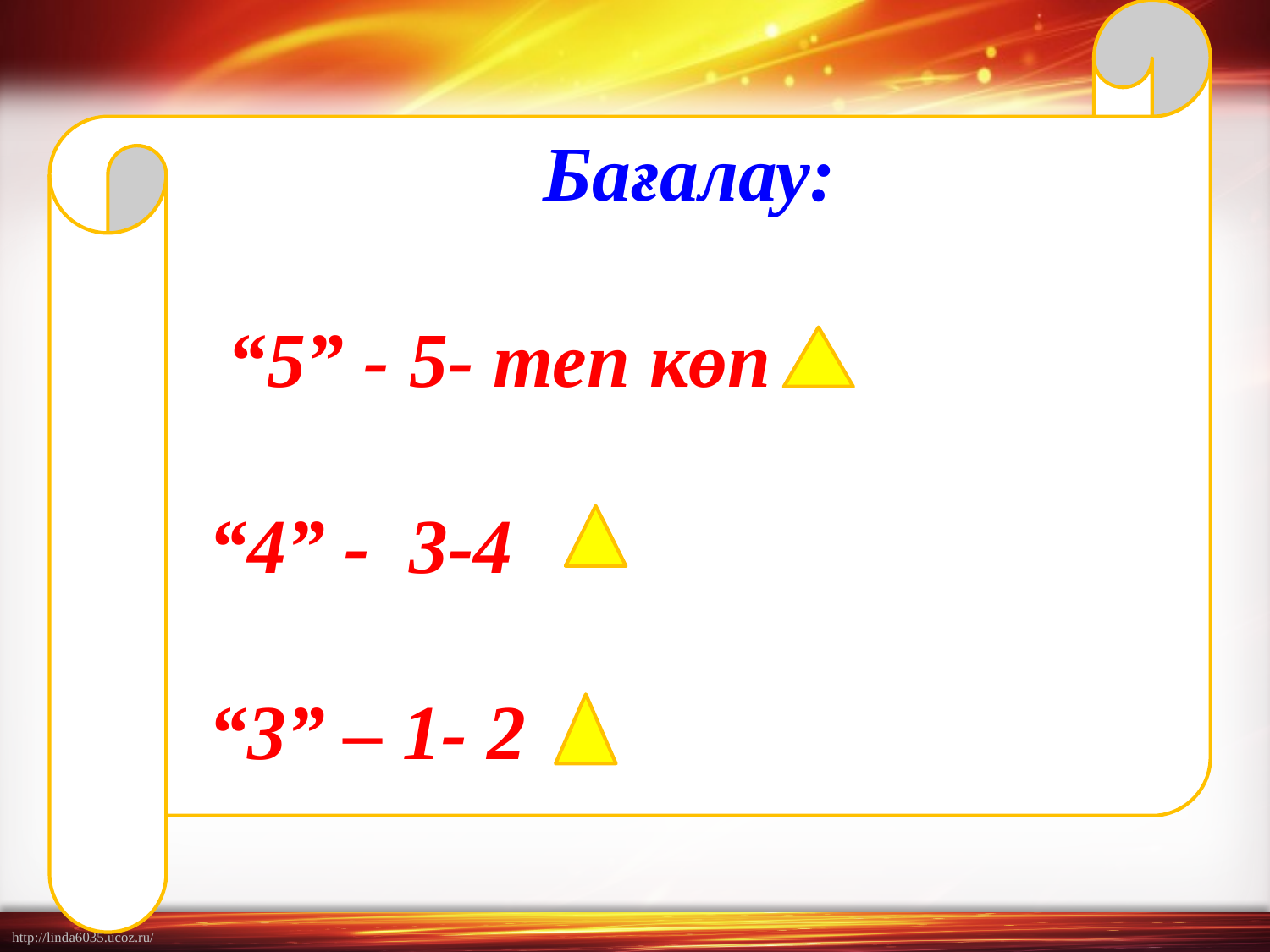

Бағалау:

 “5” - 5- теп көп

“4” -  3-4

“3” – 1- 2